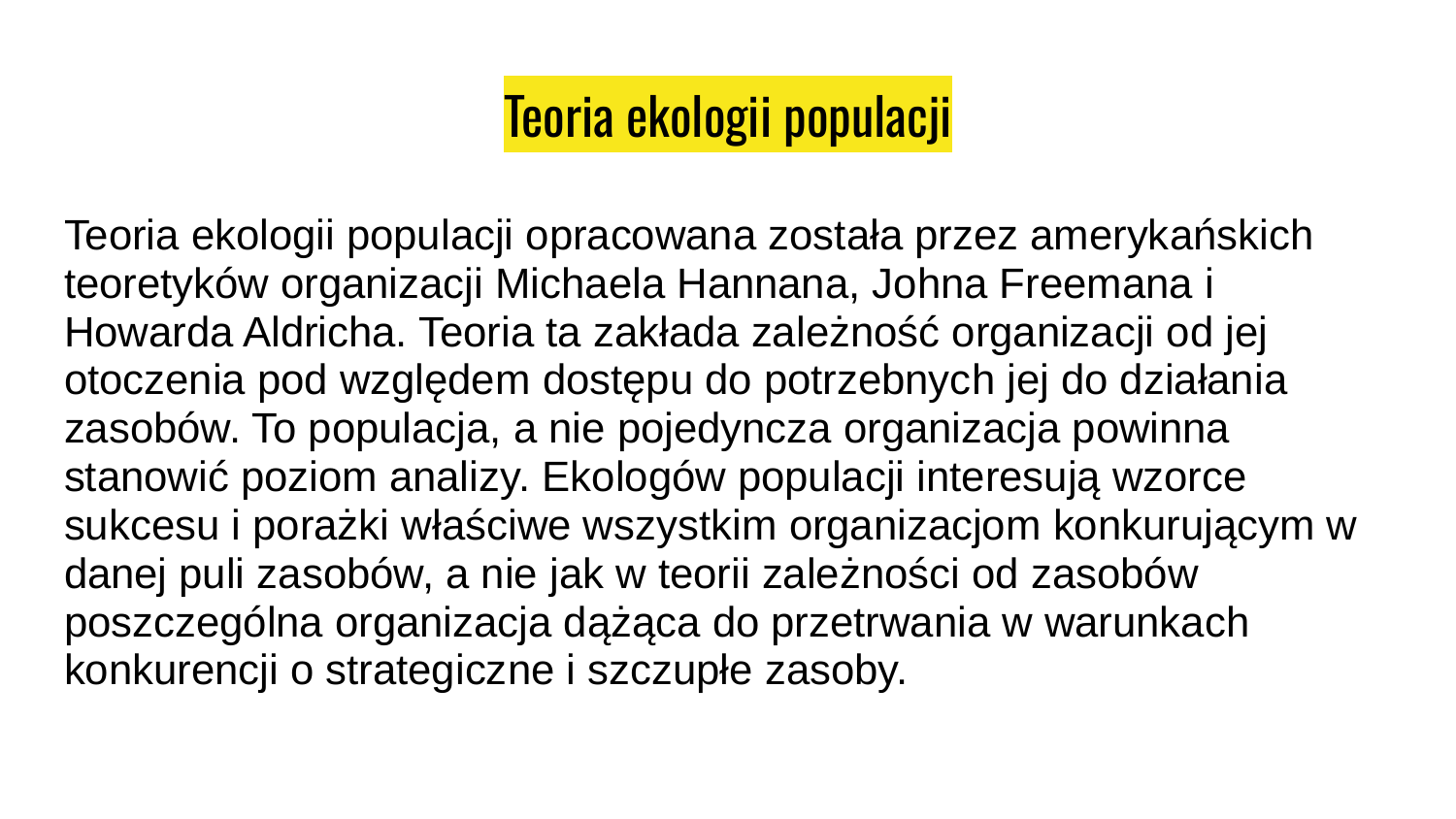

# Teoria ekologii populacji

Teoria ekologii populacji opracowana została przez amerykańskich teoretyków organizacji Michaela Hannana, Johna Freemana i Howarda Aldricha. Teoria ta zakłada zależność organizacji od jej otoczenia pod względem dostępu do potrzebnych jej do działania zasobów. To populacja, a nie pojedyncza organizacja powinna stanowić poziom analizy. Ekologów populacji interesują wzorce sukcesu i porażki właściwe wszystkim organizacjom konkurującym w danej puli zasobów, a nie jak w teorii zależności od zasobów poszczególna organizacja dążąca do przetrwania w warunkach konkurencji o strategiczne i szczupłe zasoby.